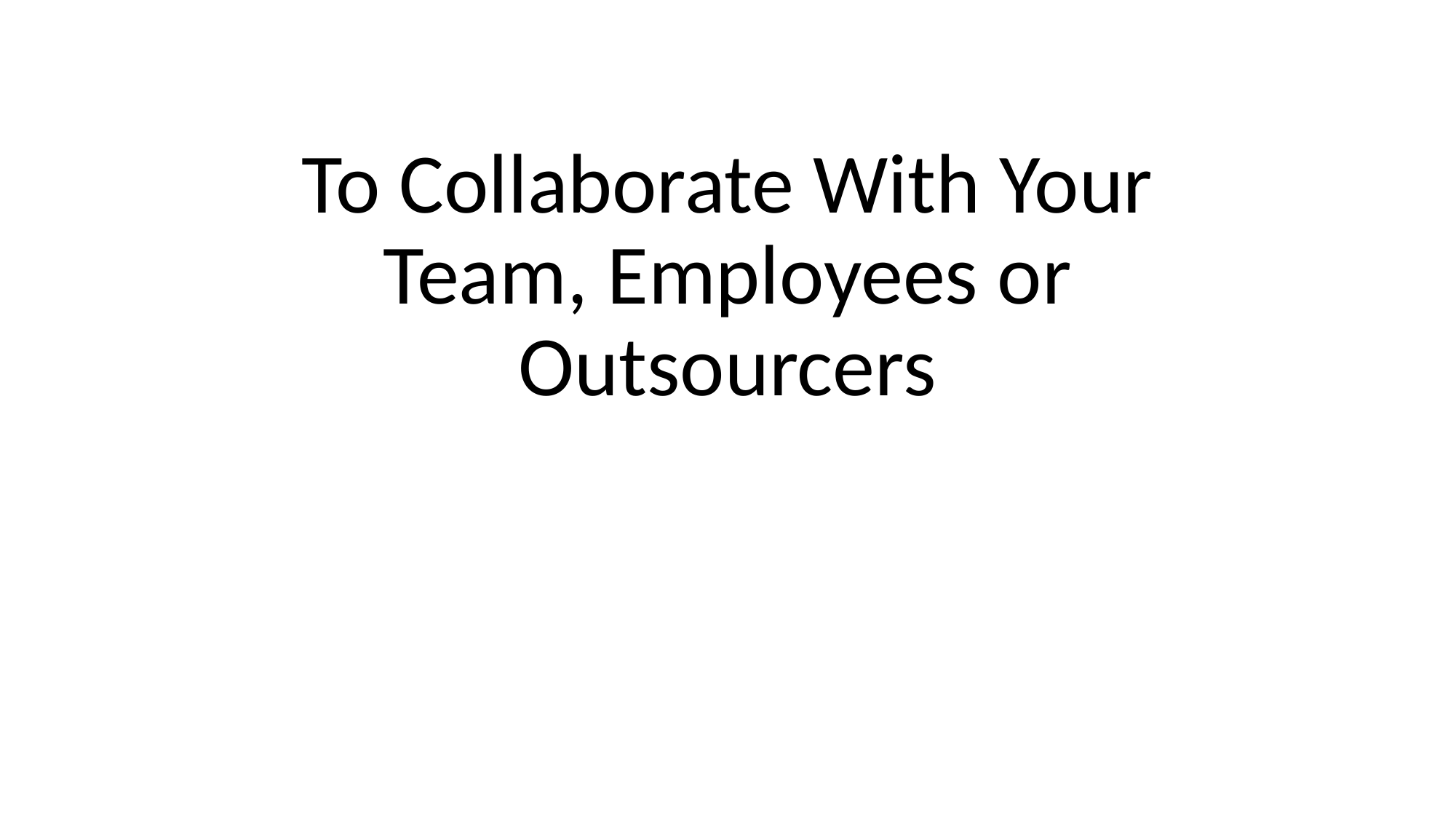

# To Collaborate With Your Team, Employees or Outsourcers